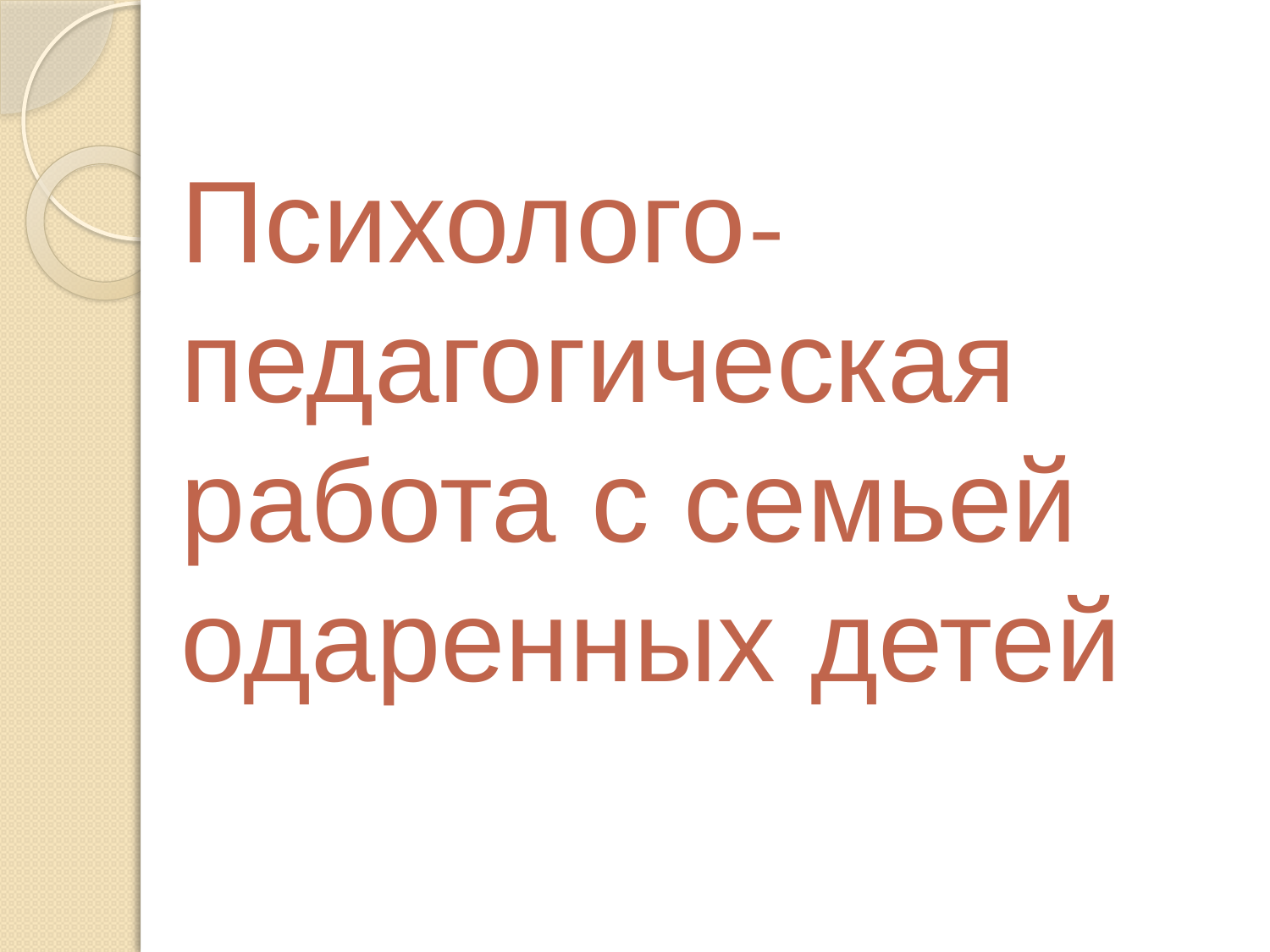

# Психолого-педагогическая работа с семьей одаренных детей